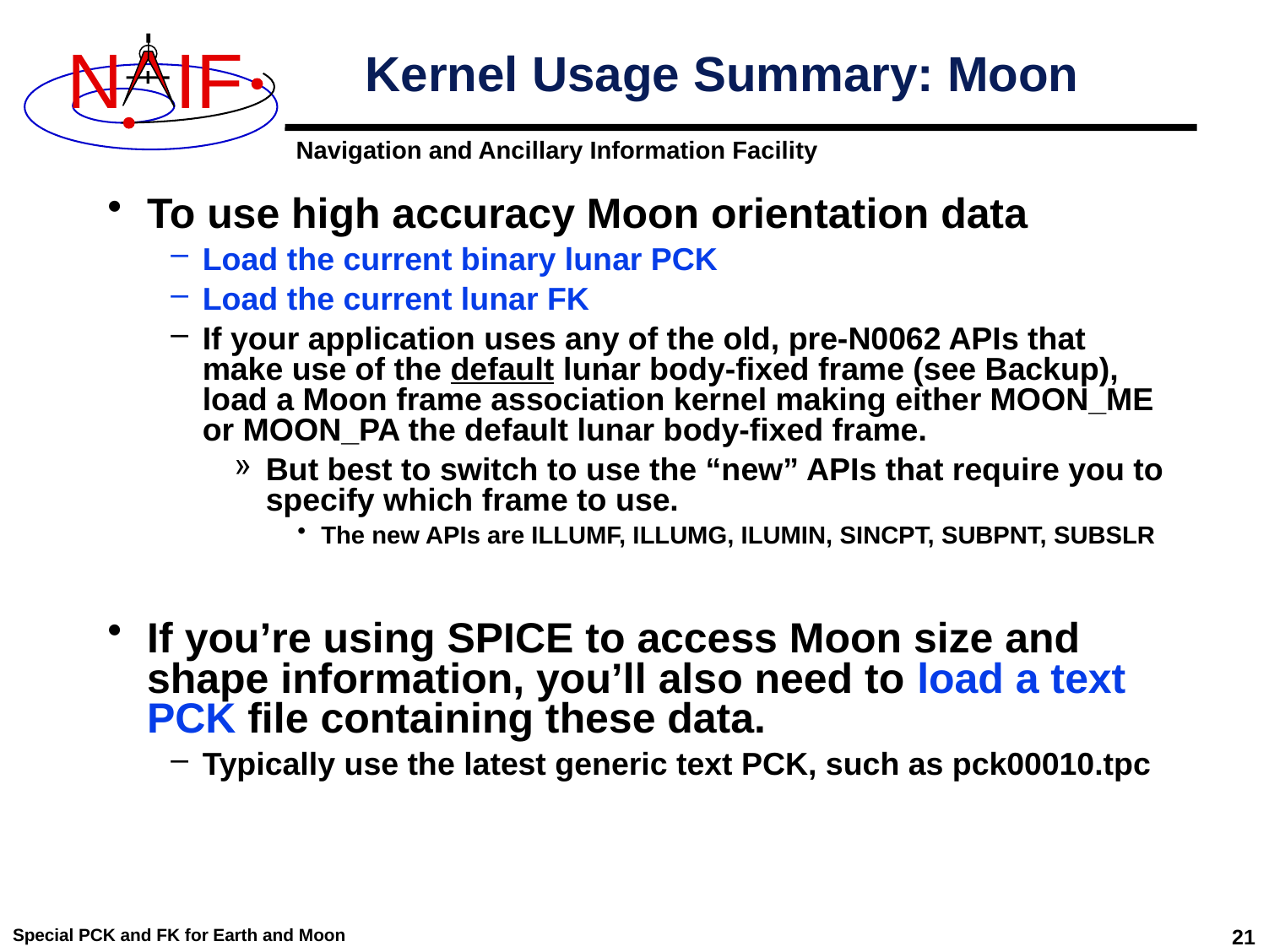

Kernel Usage Summary: Moon
To use high accuracy Moon orientation data
Load the current binary lunar PCK
Load the current lunar FK
If your application uses any of the old, pre-N0062 APIs that make use of the default lunar body-fixed frame (see Backup), load a Moon frame association kernel making either MOON_ME or MOON_PA the default lunar body-fixed frame.
But best to switch to use the “new” APIs that require you to specify which frame to use.
The new APIs are ILLUMF, ILLUMG, ILUMIN, SINCPT, SUBPNT, SUBSLR

If you’re using SPICE to access Moon size and shape information, you’ll also need to load a text PCK file containing these data.
Typically use the latest generic text PCK, such as pck00010.tpc
Special PCK and FK for Earth and Moon
21